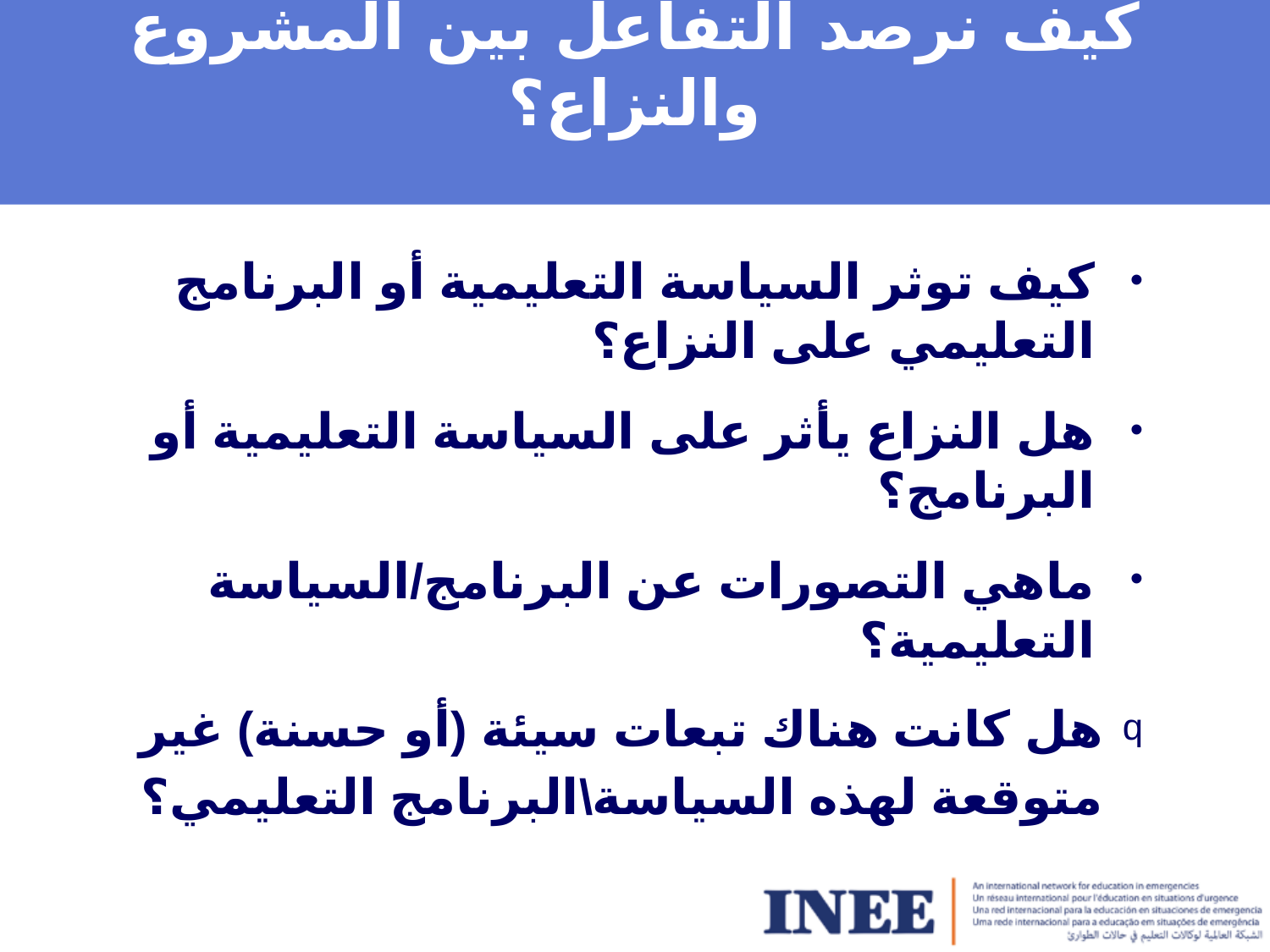

# كيف نرصد التفاعل بين المشروع والنزاع؟
كيف توثر السياسة التعليمية أو البرنامج التعليمي على النزاع؟
هل النزاع يأثر على السياسة التعليمية أو البرنامج؟
ماهي التصورات عن البرنامج/السياسة التعليمية؟
هل كانت هناك تبعات سيئة (أو حسنة) غير متوقعة لهذه السياسة\البرنامج التعليمي؟